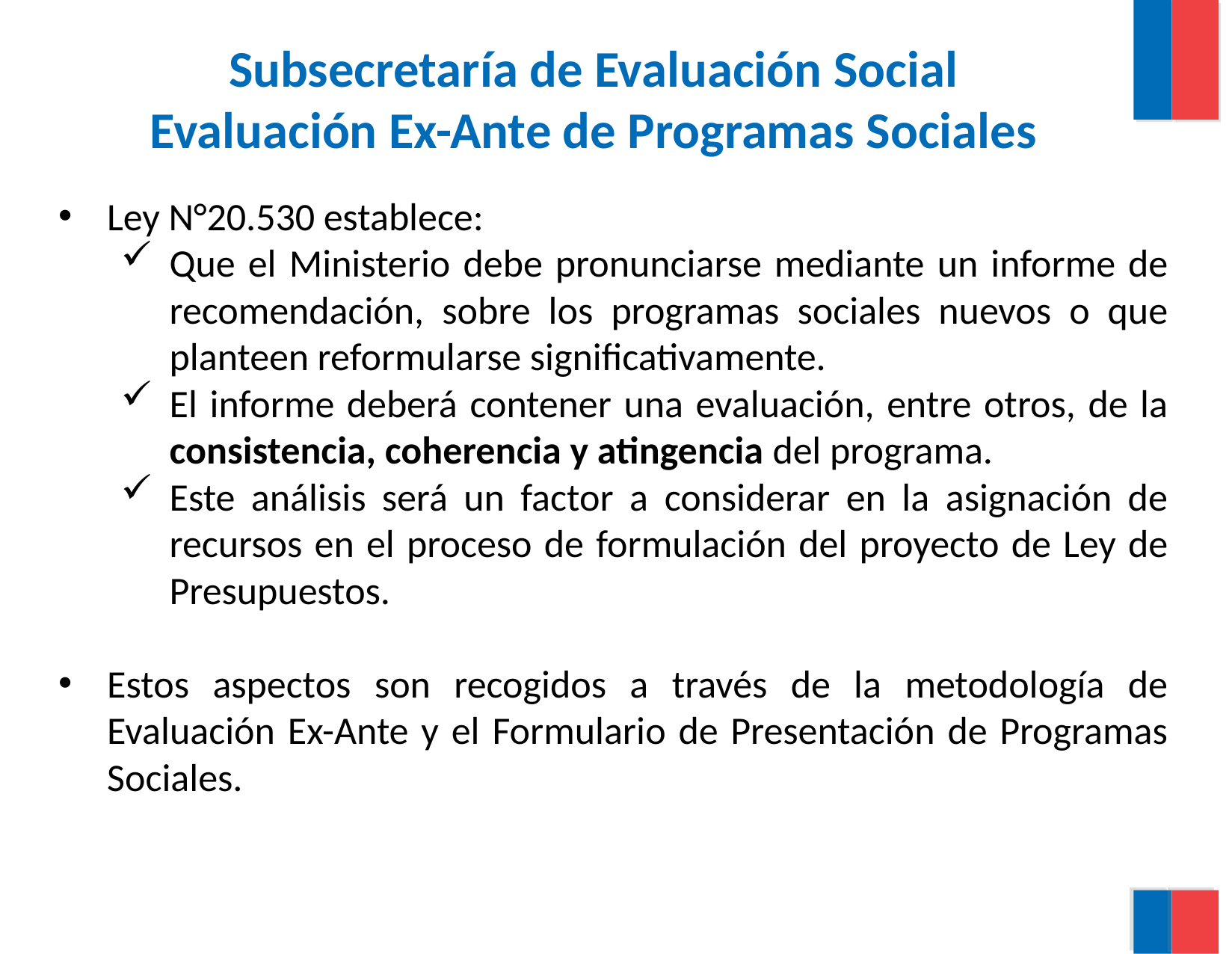

Subsecretaría de Evaluación Social
Evaluación Ex-Ante de Programas Sociales
Ley N°20.530 establece:
Que el Ministerio debe pronunciarse mediante un informe de recomendación, sobre los programas sociales nuevos o que planteen reformularse significativamente.
El informe deberá contener una evaluación, entre otros, de la consistencia, coherencia y atingencia del programa.
Este análisis será un factor a considerar en la asignación de recursos en el proceso de formulación del proyecto de Ley de Presupuestos.

Estos aspectos son recogidos a través de la metodología de Evaluación Ex-Ante y el Formulario de Presentación de Programas Sociales.